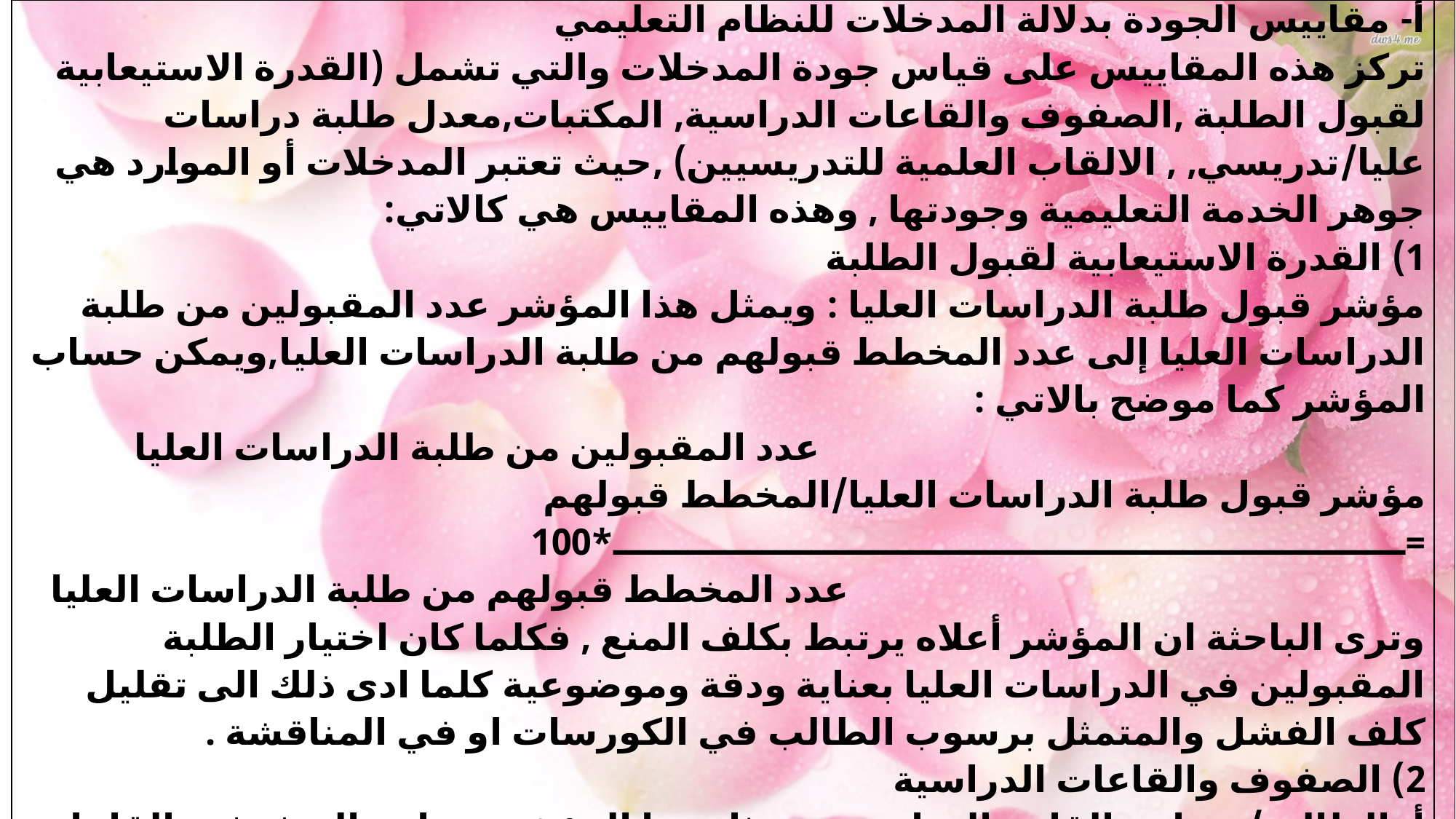

| أ- مقاييس الجودة بدلالة المدخلات للنظام التعليمي تركز هذه المقاييس على قياس جودة المدخلات والتي تشمل (القدرة الاستيعابية لقبول الطلبة ,الصفوف والقاعات الدراسية, المكتبات,معدل طلبة دراسات عليا/تدريسي, , الالقاب العلمية للتدريسيين) ,حيث تعتبر المدخلات أو الموارد هي جوهر الخدمة التعليمية وجودتها , وهذه المقاييس هي كالاتي: 1) القدرة الاستيعابية لقبول الطلبة مؤشر قبول طلبة الدراسات العليا : ويمثل هذا المؤشر عدد المقبولين من طلبة الدراسات العليا إلى عدد المخطط قبولهم من طلبة الدراسات العليا,ويمكن حساب المؤشر كما موضح بالاتي : عدد المقبولين من طلبة الدراسات العليا مؤشر قبول طلبة الدراسات العليا/المخطط قبولهم =ــــــــــــــــــــــــــــــــــــــــــــــــــــــــــــــــ\*100 عدد المخطط قبولهم من طلبة الدراسات العليا وترى الباحثة ان المؤشر أعلاه يرتبط بكلف المنع , فكلما كان اختيار الطلبة المقبولين في الدراسات العليا بعناية ودقة وموضوعية كلما ادى ذلك الى تقليل كلف الفشل والمتمثل برسوب الطالب في الكورسات او في المناقشة . 2) الصفوف والقاعات الدراسية أ- الطالب/مساحة القاعة الدراسية :ويمثل هذا المؤشر مساحة الصفوف والقاعات الدراسية للطلبة إلى العدد الاجمالي للطلبة, ويمكن توضيح المؤشر بالاتي : العدد الاجمالي للطلبة الطالب / مساحة القاعة الدراسية = ـــــــــــــــــــــــــــــــــــــــــــــــــــــــــــــــــــــــــ مساحة الصفوف والقاعات الدراسية للطلبة |  |
| --- | --- |
|  |  |